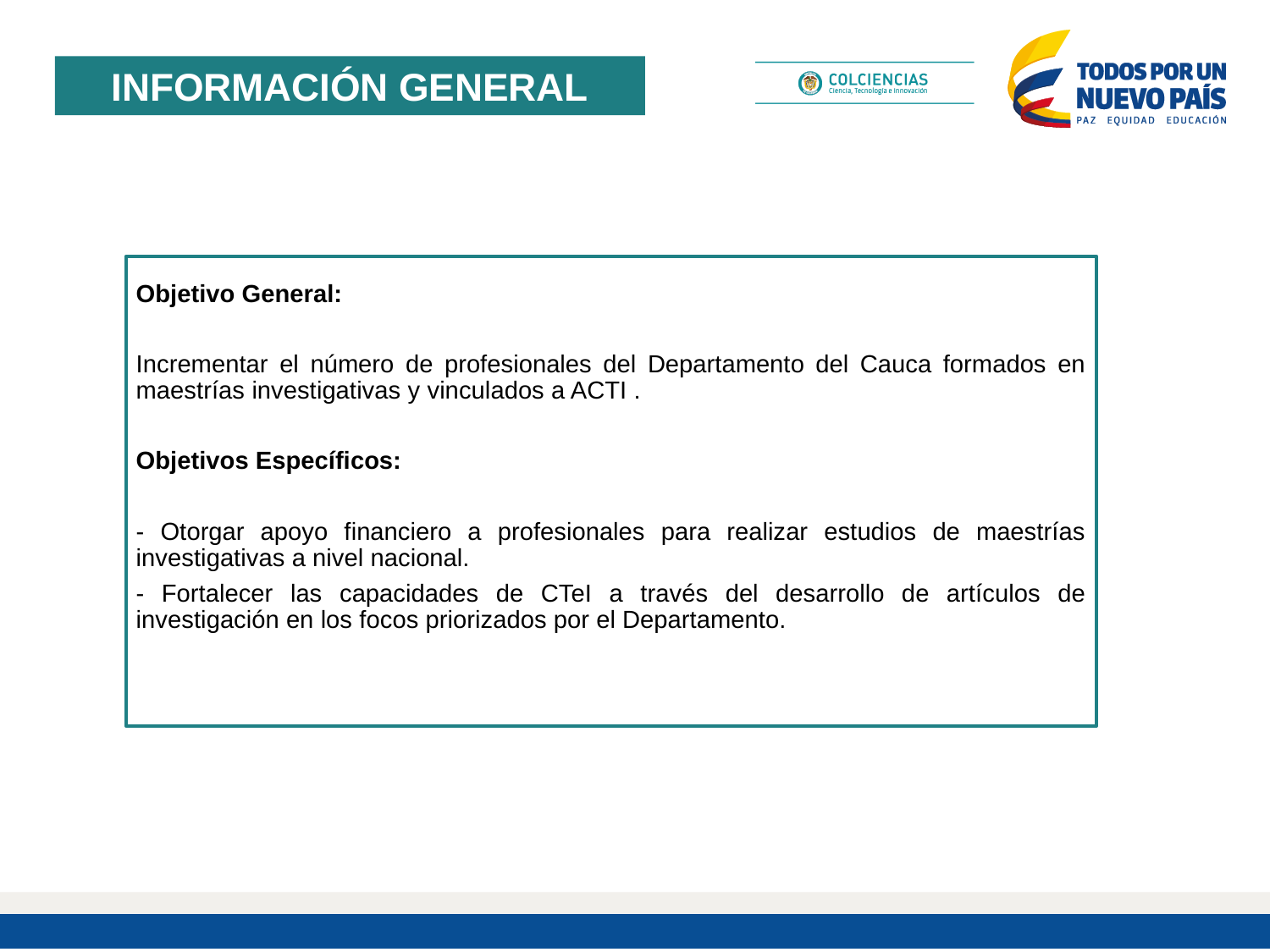

INFORMACIÓN GENERAL

Objetivo General:

Incrementar el número de profesionales del Departamento del Cauca formados en maestrías investigativas y vinculados a ACTI .

Objetivos Específicos:

- Otorgar apoyo financiero a profesionales para realizar estudios de maestrías investigativas a nivel nacional.
- Fortalecer las capacidades de CTeI a través del desarrollo de artículos de investigación en los focos priorizados por el Departamento.